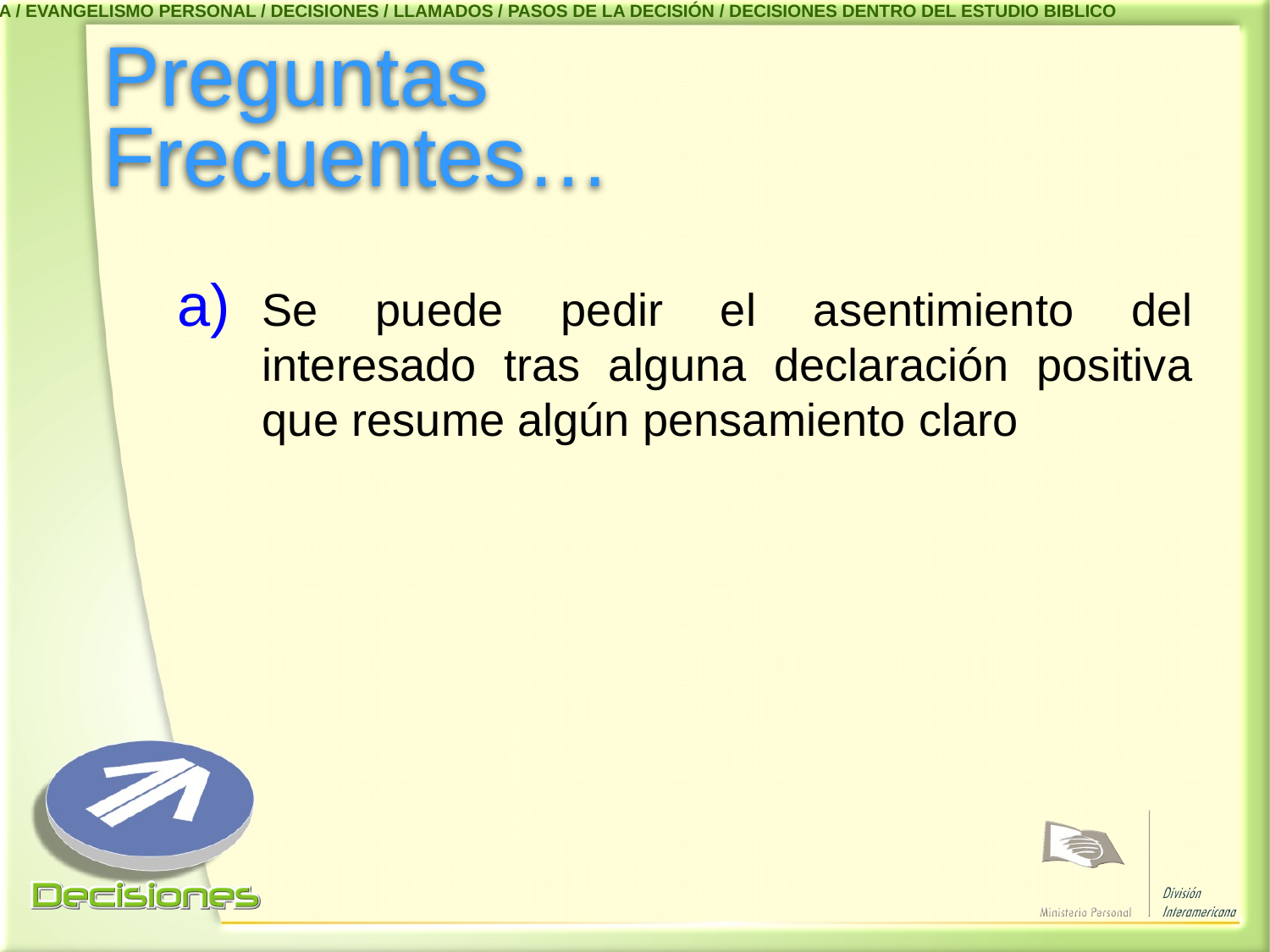

IASD / DIA / EVANGELISMO PERSONAL / DECISIONES / LLAMADOS / PASOS DE LA DECISIÓN / DECISIONES DENTRO DEL ESTUDIO BIBLICO
# Preguntas Frecuentes…
Se puede pedir el asentimiento del interesado tras alguna declaración positiva que resume algún pensamiento claro